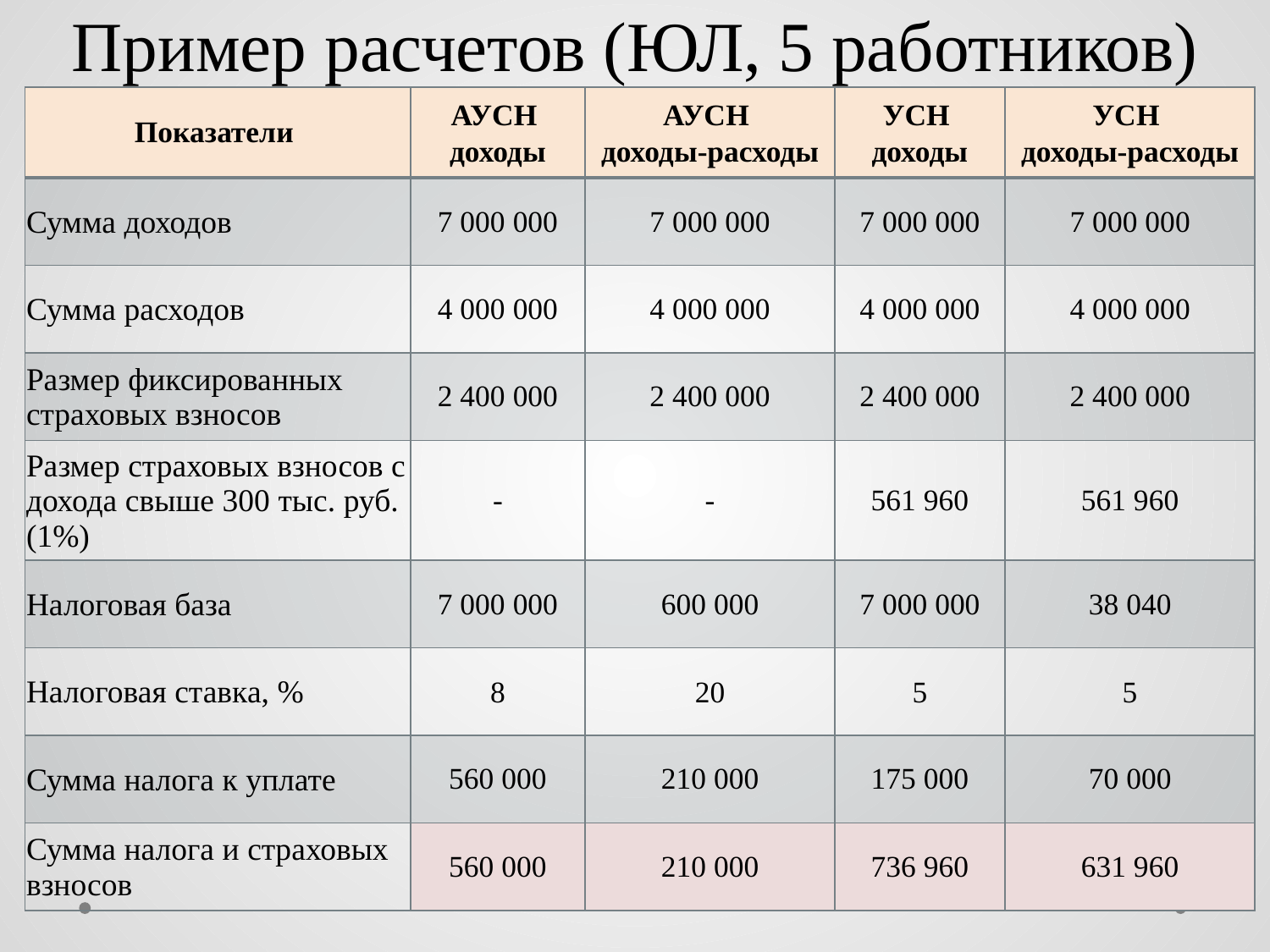

# Пример расчетов (ЮЛ, 5 работников)
| Показатели | АУСН доходы | АУСН доходы-расходы | УСН доходы | УСН доходы-расходы |
| --- | --- | --- | --- | --- |
| Сумма доходов | 7 000 000 | 7 000 000 | 7 000 000 | 7 000 000 |
| Сумма расходов | 4 000 000 | 4 000 000 | 4 000 000 | 4 000 000 |
| Размер фиксированных страховых взносов | 2 400 000 | 2 400 000 | 2 400 000 | 2 400 000 |
| Размер страховых взносов с дохода свыше 300 тыс. руб. (1%) | - | - | 561 960 | 561 960 |
| Налоговая база | 7 000 000 | 600 000 | 7 000 000 | 38 040 |
| Налоговая ставка, % | 8 | 20 | 5 | 5 |
| Сумма налога к уплате | 560 000 | 210 000 | 175 000 | 70 000 |
| Сумма налога и страховых взносов | 560 000 | 210 000 | 736 960 | 631 960 |